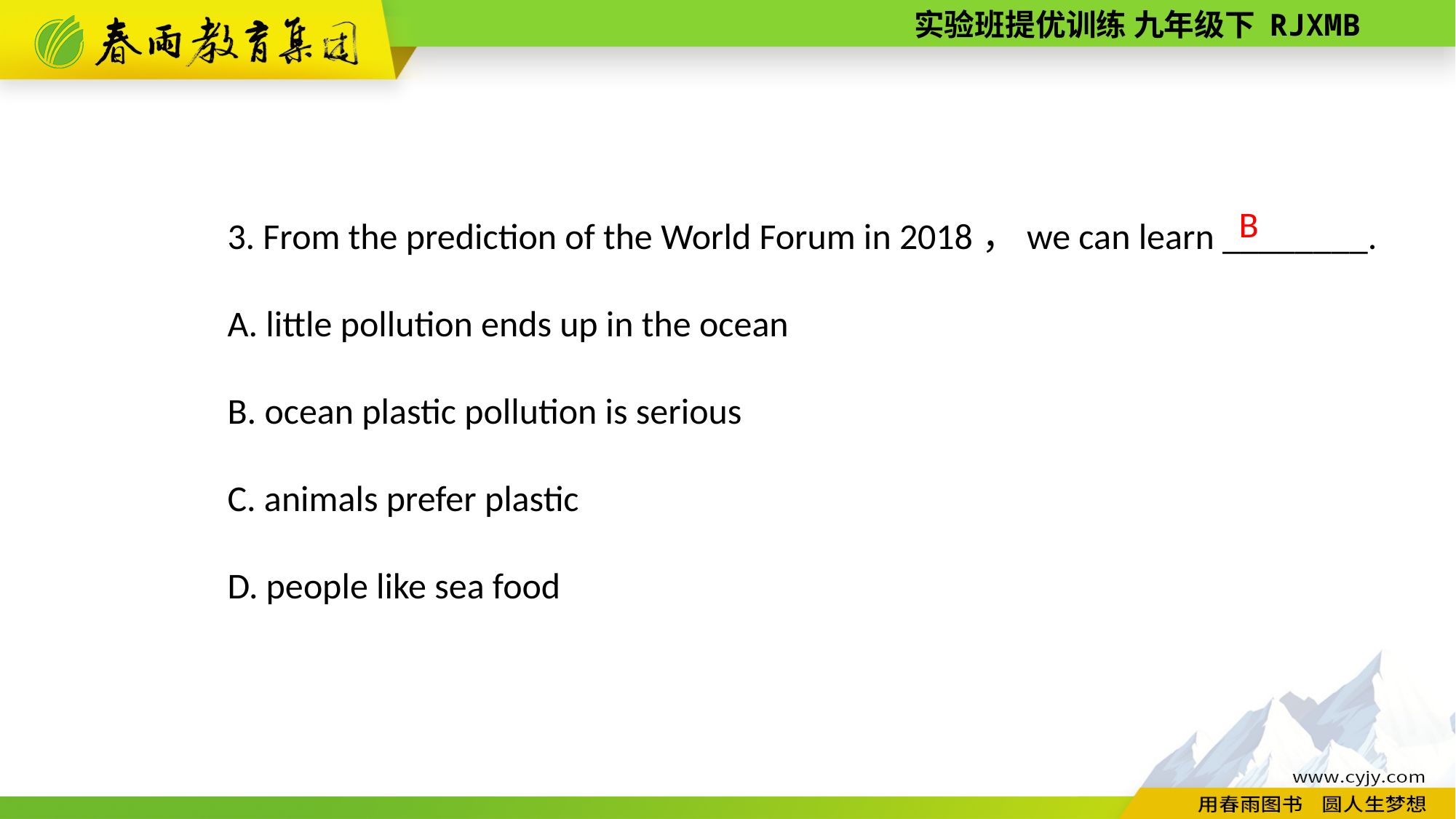

3. From the prediction of the World Forum in 2018，we can learn ________.
A. little pollution ends up in the ocean
B. ocean plastic pollution is serious
C. animals prefer plastic
D. people like sea food
B